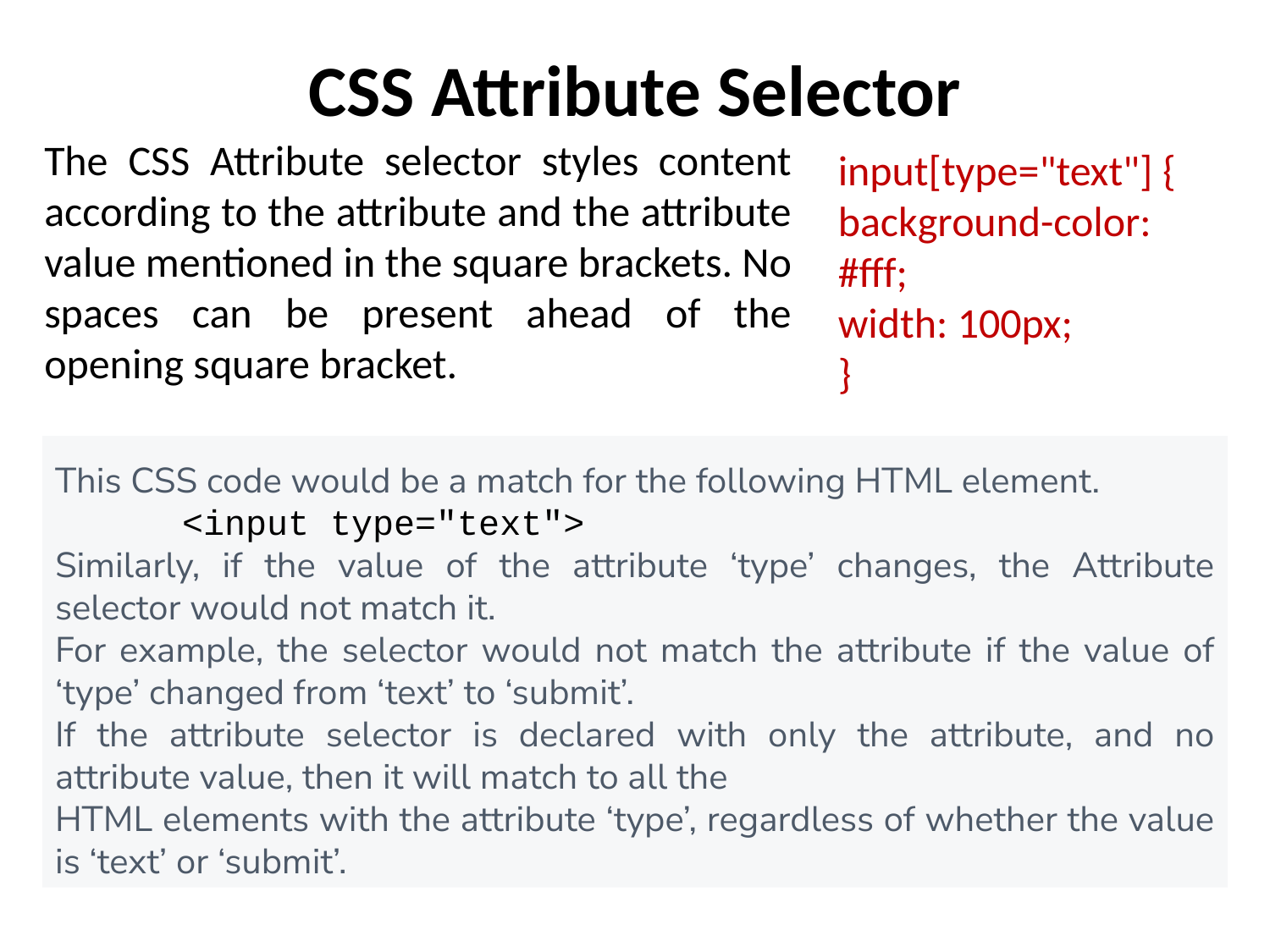

# CSS Attribute Selector
The CSS Attribute selector styles content according to the attribute and the attribute value mentioned in the square brackets. No spaces can be present ahead of the opening square bracket.
input[type="text"] {
background-color: #fff;
width: 100px;
}
This CSS code would be a match for the following HTML element.
	<input type="text">
Similarly, if the value of the attribute ‘type’ changes, the Attribute selector would not match it.
For example, the selector would not match the attribute if the value of ‘type’ changed from ‘text’ to ‘submit’.
If the attribute selector is declared with only the attribute, and no attribute value, then it will match to all the
HTML elements with the attribute ‘type’, regardless of whether the value is ‘text’ or ‘submit’.